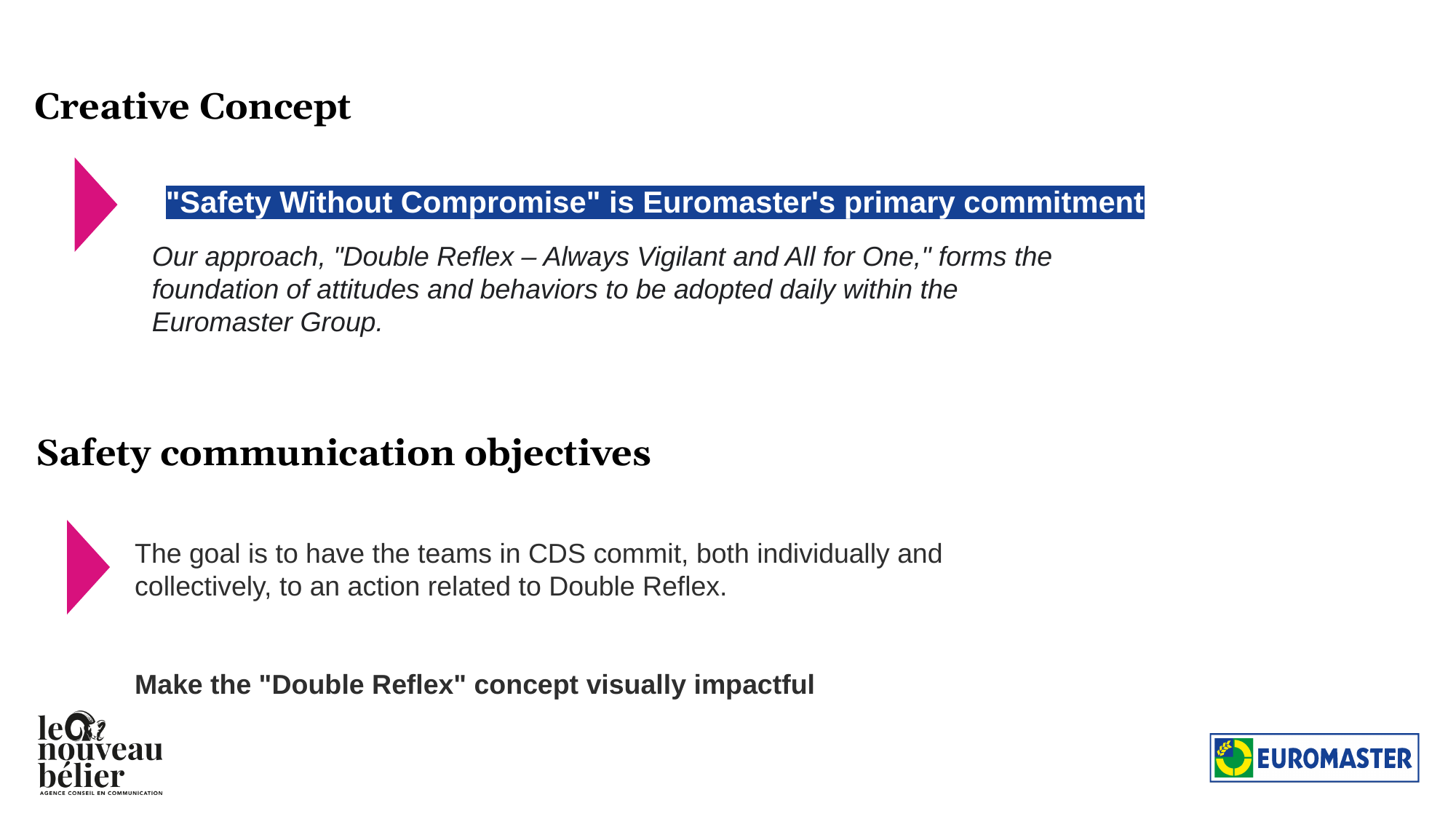

Creative Concept

"Safety Without Compromise" is Euromaster's primary commitment

Our approach, "Double Reflex – Always Vigilant and All for One," forms the foundation of attitudes and behaviors to be adopted daily within the Euromaster Group.
Safety communication objectives

The goal is to have the teams in CDS commit, both individually and collectively, to an action related to Double Reflex.
Make the "Double Reflex" concept visually impactful